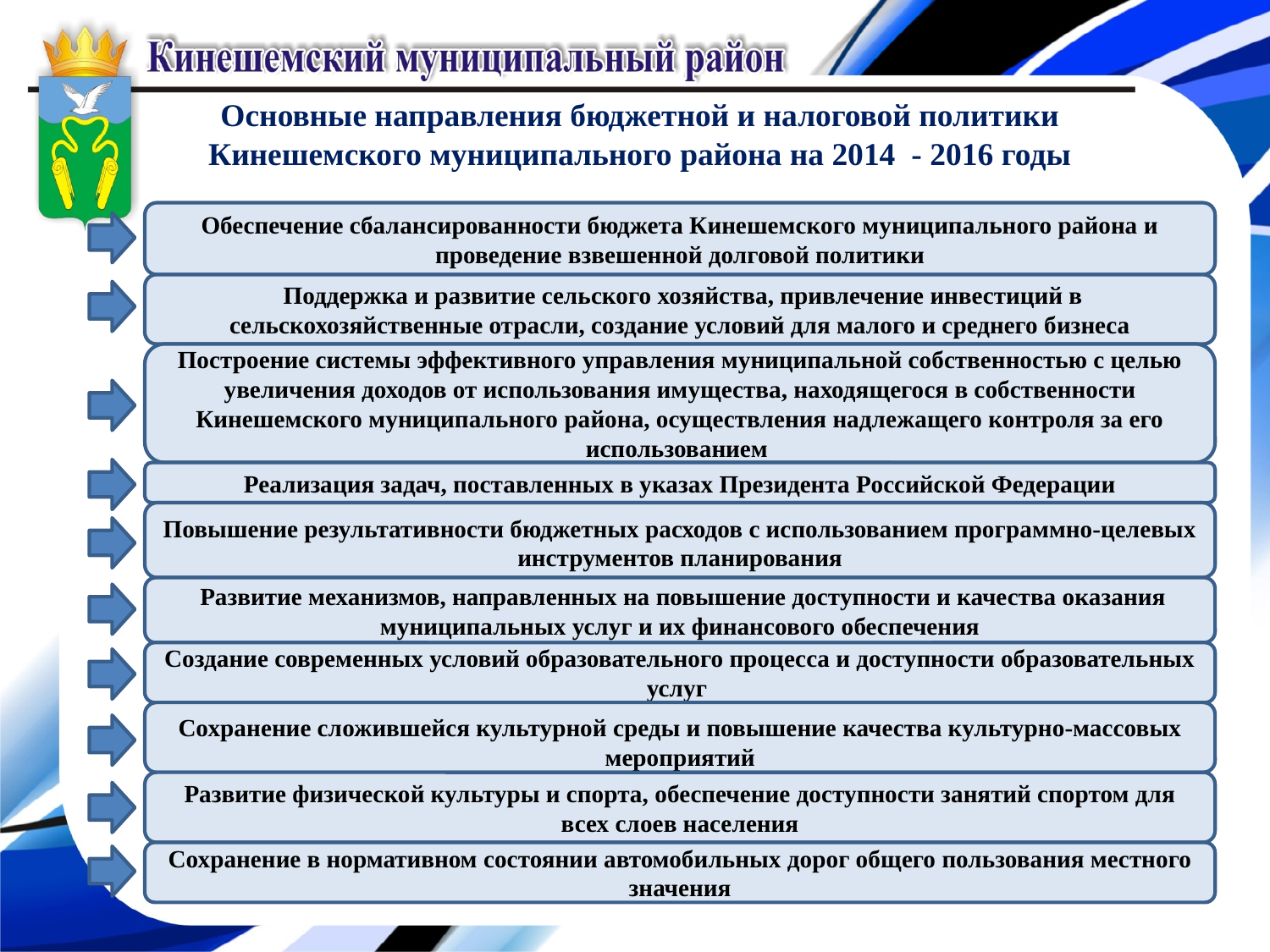

# Основные направления бюджетной и налоговой политики Кинешемского муниципального района на 2014  - 2016 годы
Обеспечение сбалансированности бюджета Кинешемского муниципального района и проведение взвешенной долговой политики

 Поддержка и развитие сельского хозяйства, привлечение инвестиций в сельскохозяйственные отрасли, создание условий для малого и среднего бизнеса

Построение системы эффективного управления муниципальной собственностью с целью увеличения доходов от использования имущества, находящегося в собственности Кинешемского муниципального района, осуществления надлежащего контроля за его использованием

Реализация задач, поставленных в указах Президента Российской Федерации
Повышение результативности бюджетных расходов с использованием программно-целевых инструментов планирования

 Развитие механизмов, направленных на повышение доступности и качества оказания муниципальных услуг и их финансового обеспечения

Создание современных условий образовательного процесса и доступности образовательных услуг

Сохранение сложившейся культурной среды и повышение качества культурно-массовых мероприятий

Развитие физической культуры и спорта, обеспечение доступности занятий спортом для всех слоев населения

Сохранение в нормативном состоянии автомобильных дорог общего пользования местного значения